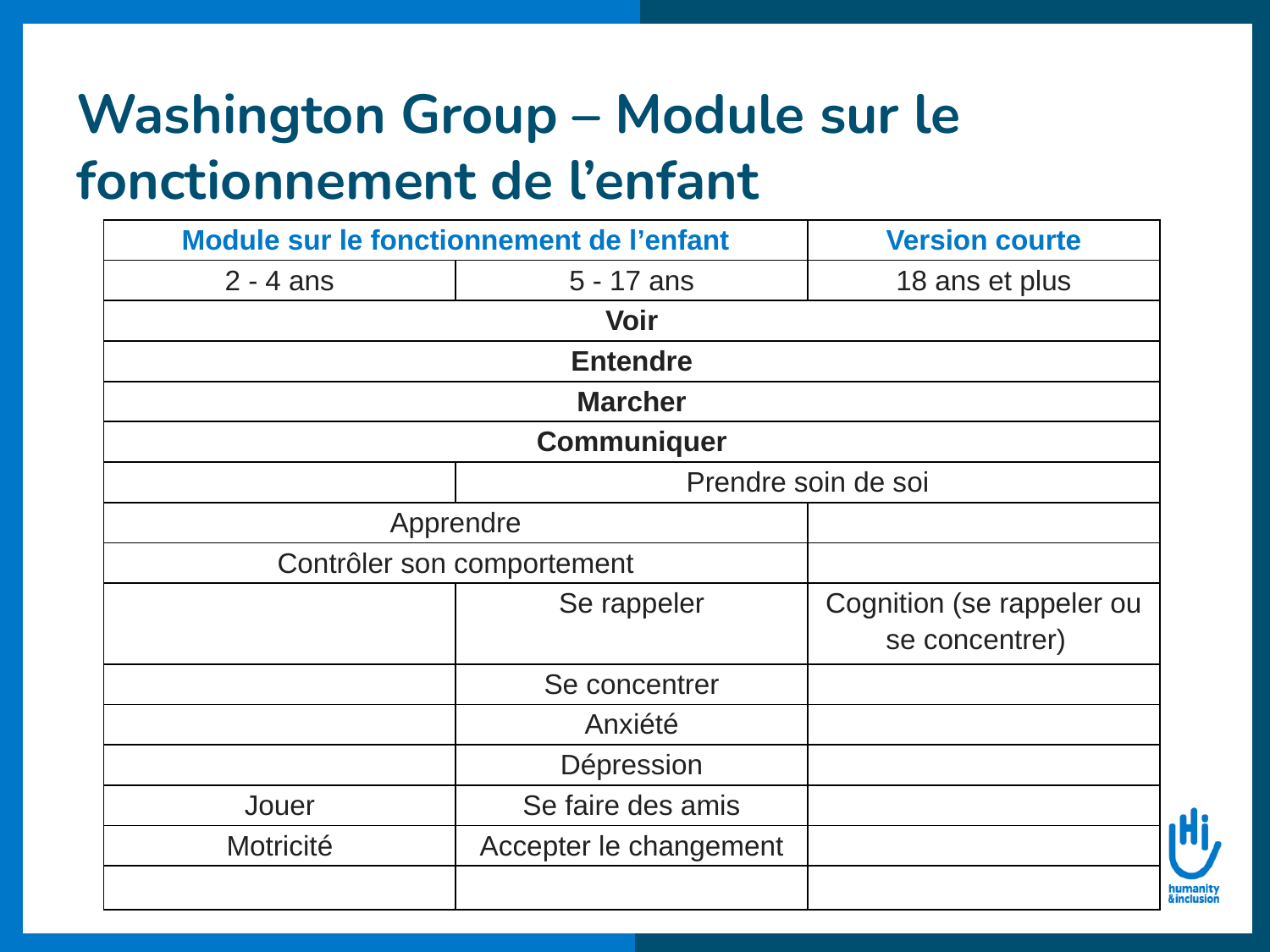

# Washington Group – Module sur le fonctionnement de l’enfant
| Module sur le fonctionnement de l’enfant |  | Version courte |
| --- | --- | --- |
| 2 - 4 ans | 5 - 17 ans | 18 ans et plus |
| Voir |  |  |
| Entendre |  |  |
| Marcher |  |  |
| Communiquer |  |  |
|  | Prendre soin de soi |  |
| Apprendre |  |  |
| Contrôler son comportement |  |  |
|  | Se rappeler | Cognition (se rappeler ou se concentrer) |
|  | Se concentrer |  |
|  | Anxiété |  |
|  | Dépression |  |
| Jouer | Se faire des amis |  |
| Motricité | Accepter le changement |  |
|  |  |  |